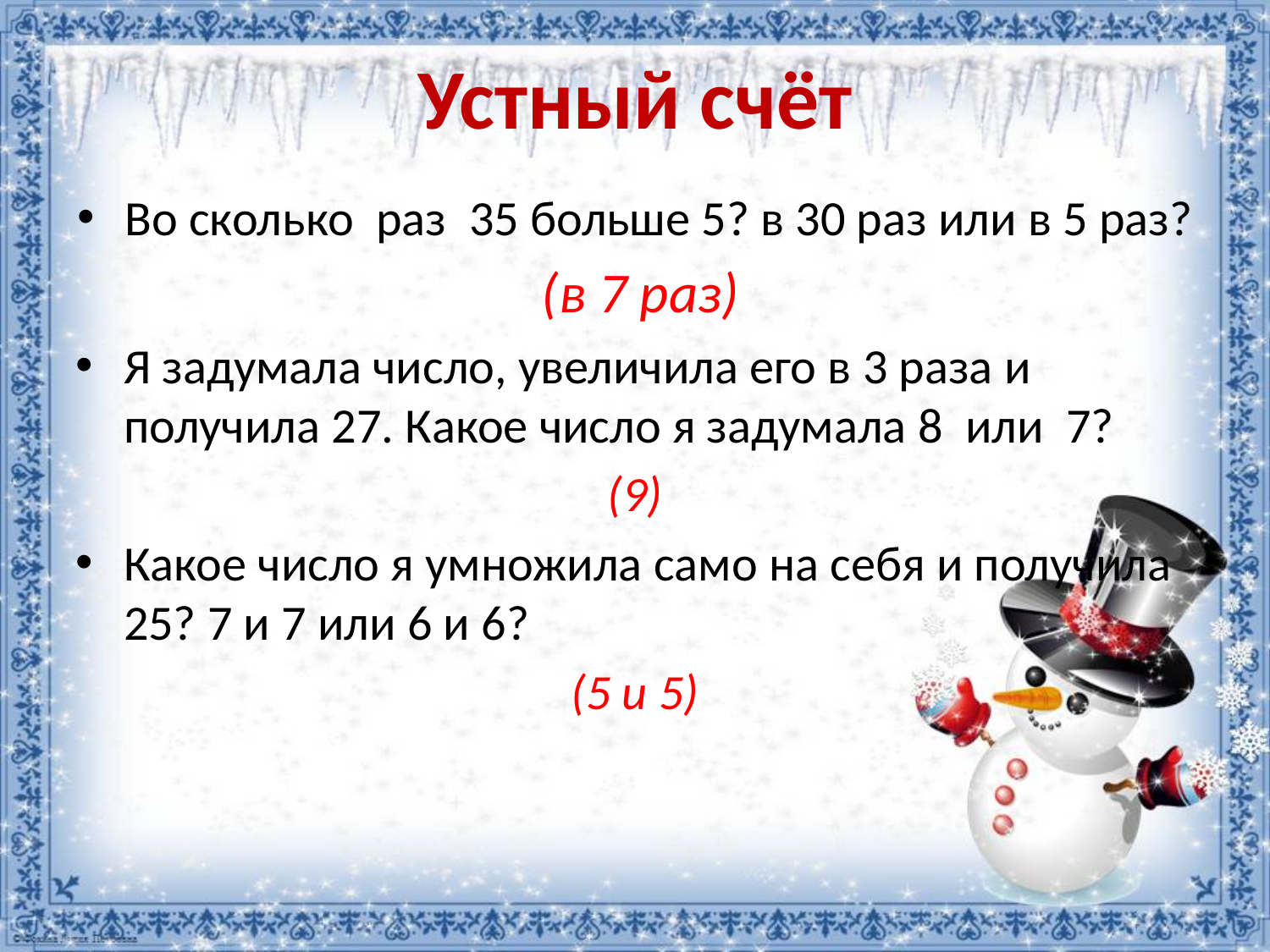

# Устный счёт
Во сколько  раз  35 больше 5? в 30 раз или в 5 раз?
 (в 7 раз)
Я задумала число, увеличила его в 3 раза и получила 27. Какое число я задумала 8  или  7?
(9)
Какое число я умножила само на себя и получила 25? 7 и 7 или 6 и 6?
(5 и 5)